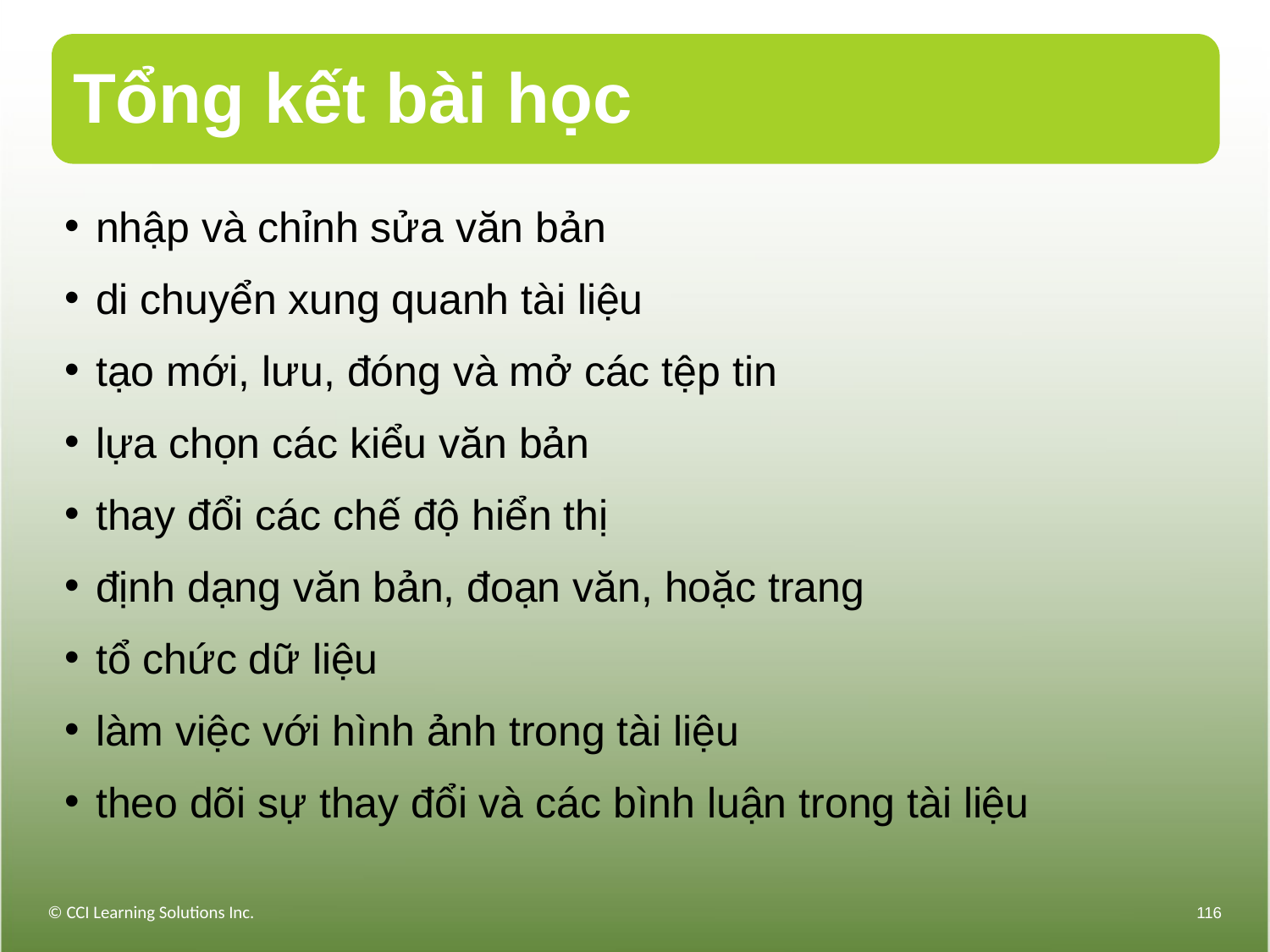

# Tổng kết bài học
nhập và chỉnh sửa văn bản
di chuyển xung quanh tài liệu
tạo mới, lưu, đóng và mở các tệp tin
lựa chọn các kiểu văn bản
thay đổi các chế độ hiển thị
định dạng văn bản, đoạn văn, hoặc trang
tổ chức dữ liệu
làm việc với hình ảnh trong tài liệu
theo dõi sự thay đổi và các bình luận trong tài liệu

© CCI Learning Solutions Inc.
116